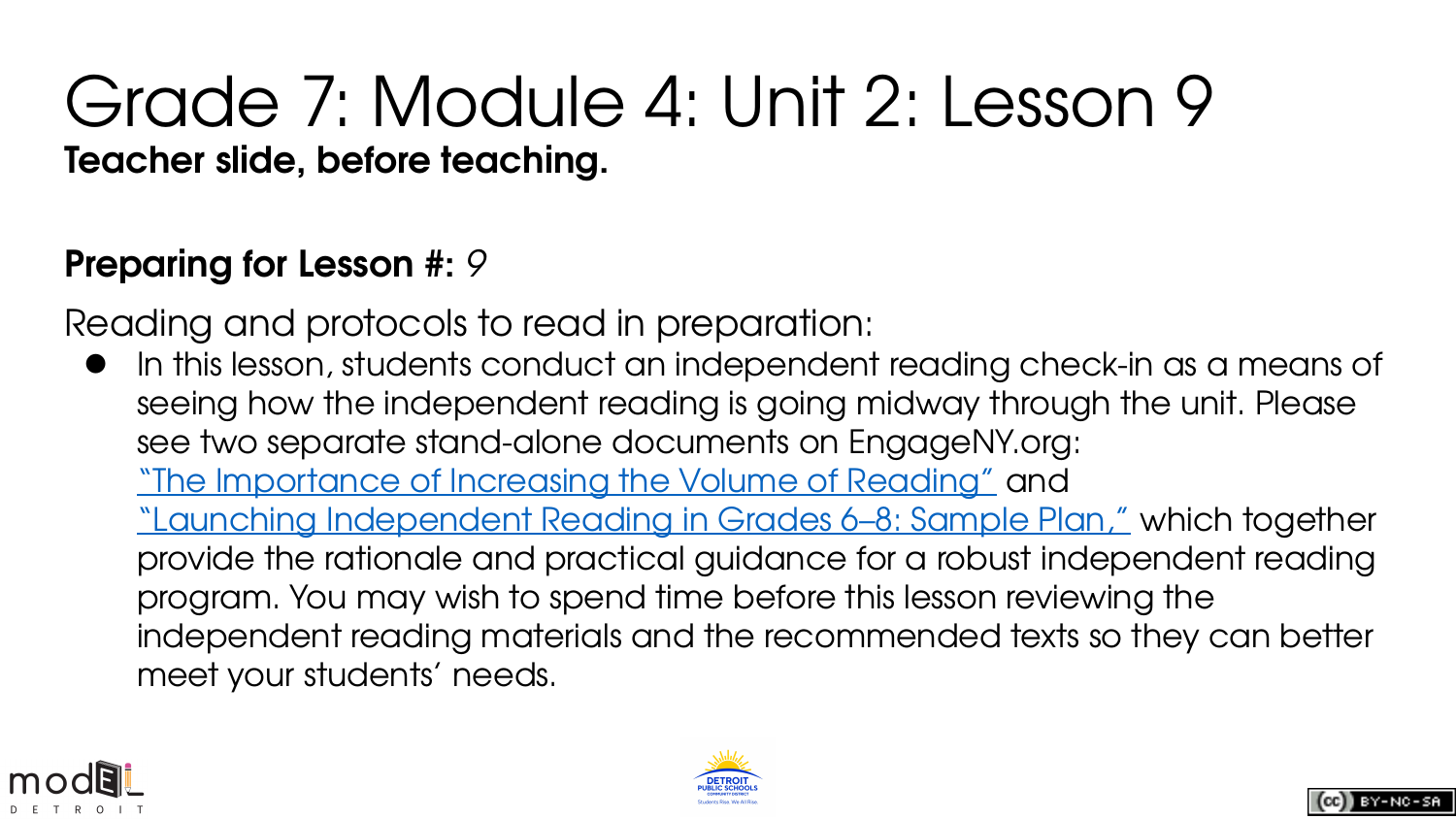

Grade 7: Module 4: Unit 2: Lesson 9
Teacher slide, before teaching.

Preparing for Lesson #: 9
Reading and protocols to read in preparation:
In this lesson, students conduct an independent reading check-in as a means of seeing how the independent reading is going midway through the unit. Please see two separate stand-alone documents on EngageNY.org: “The Importance of Increasing the Volume of Reading” and “Launching Independent Reading in Grades 6–8: Sample Plan,” which together provide the rationale and practical guidance for a robust independent reading program. You may wish to spend time before this lesson reviewing the independent reading materials and the recommended texts so they can better meet your students’ needs.